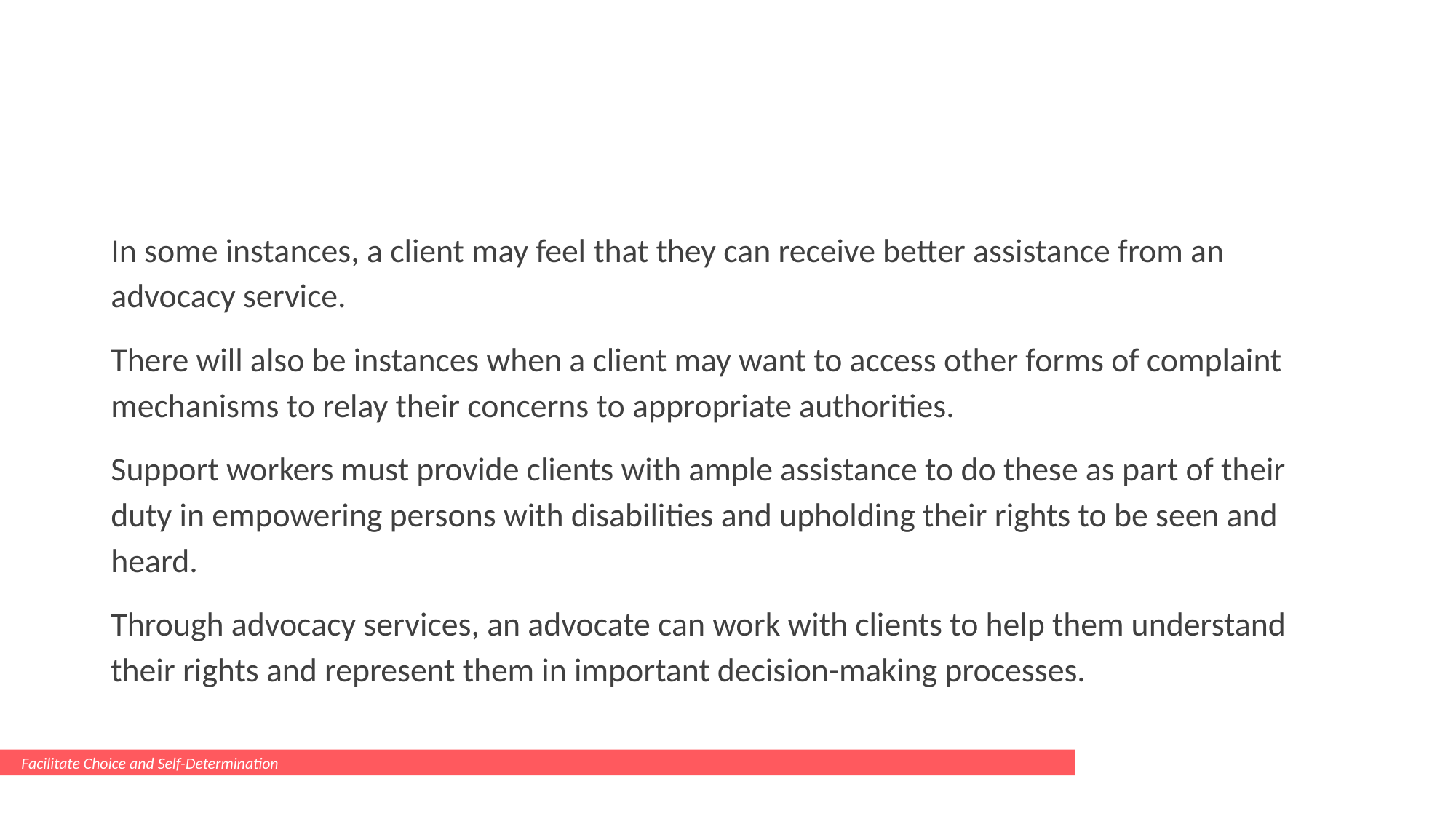

#
In some instances, a client may feel that they can receive better assistance from an advocacy service.
There will also be instances when a client may want to access other forms of complaint mechanisms to relay their concerns to appropriate authorities.
Support workers must provide clients with ample assistance to do these as part of their duty in empowering persons with disabilities and upholding their rights to be seen and heard.
Through advocacy services, an advocate can work with clients to help them understand their rights and represent them in important decision-making processes.
Facilitate Choice and Self-Determination